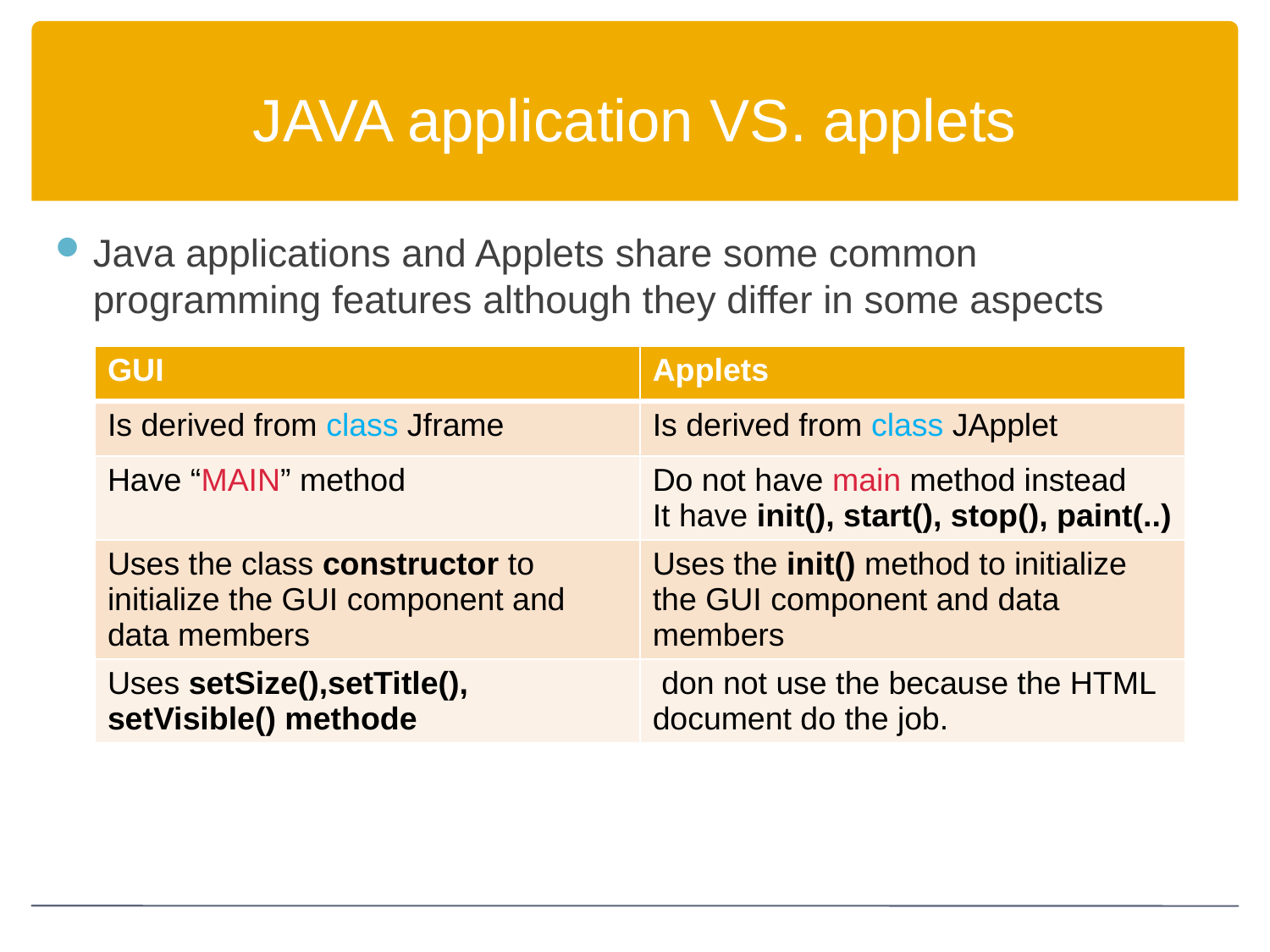

# JAVA application VS. applets
Java applications and Applets share some common programming features although they differ in some aspects

| GUI | Applets |
| --- | --- |
| Is derived from class Jframe | Is derived from class JApplet |
| Have “MAIN” method | Do not have main method instead It have init(), start(), stop(), paint(..) |
| Uses the class constructor to initialize the GUI component and data members | Uses the init() method to initialize the GUI component and data members |
| Uses setSize(),setTitle(), setVisible() methode | don not use the because the HTML document do the job. |